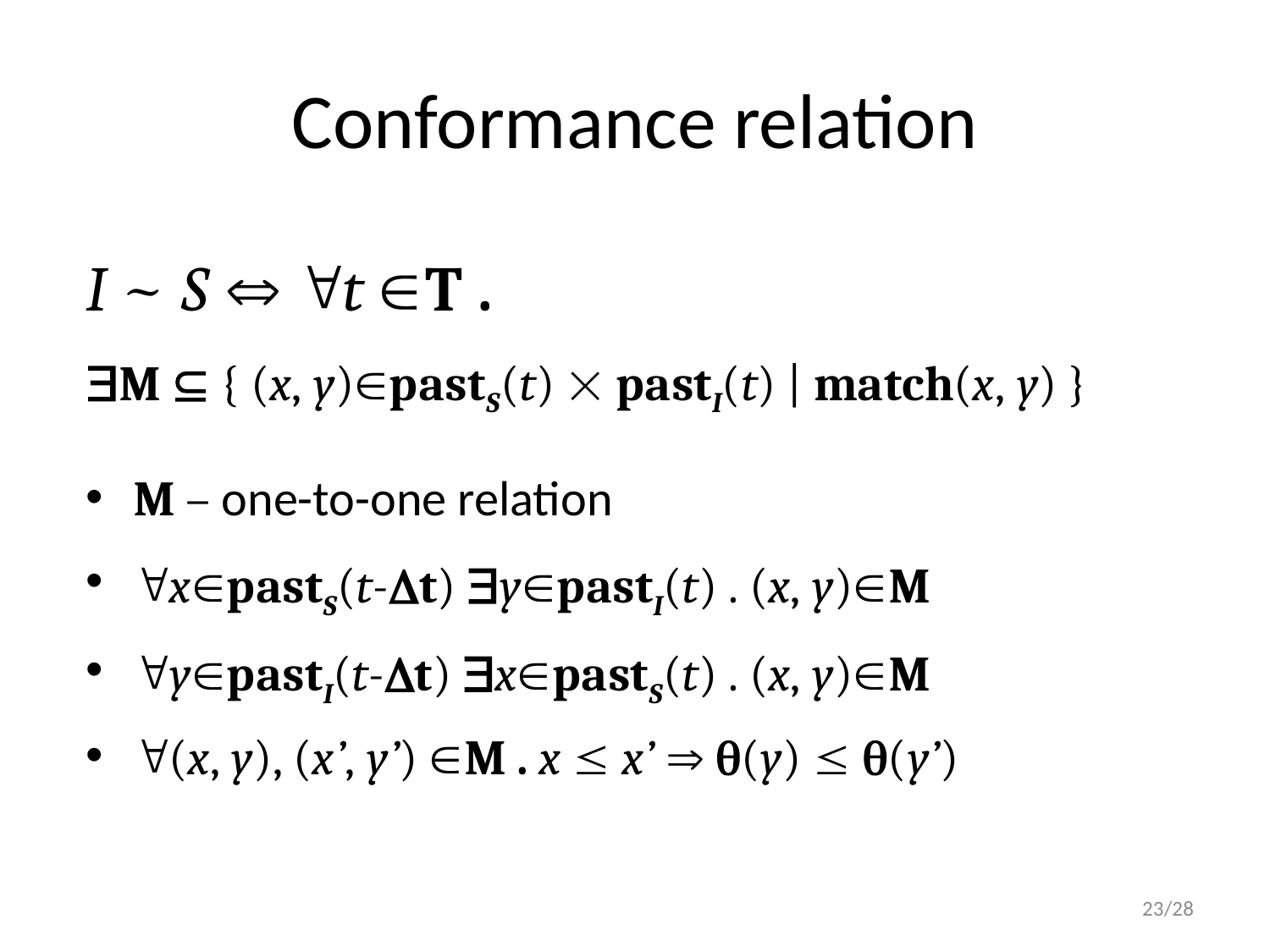

# Conformance relation
I ~ S ⇔ ∀t ∈T .

∃M ⊆ { (x, y)∈pastS(t) × pastI(t) | match(x, y) }

M – one-to-one relation

∀x∈pastS(t-Δt) ∃y∈pastI(t) . (x, y)∈M

∀y∈pastI(t-Δt) ∃x∈pastS(t) . (x, y)∈M

∀(x, y), (x’, y’) ∈M . x ≤ x’ ⇒ θ(y) ≤ θ(y’)
23/28